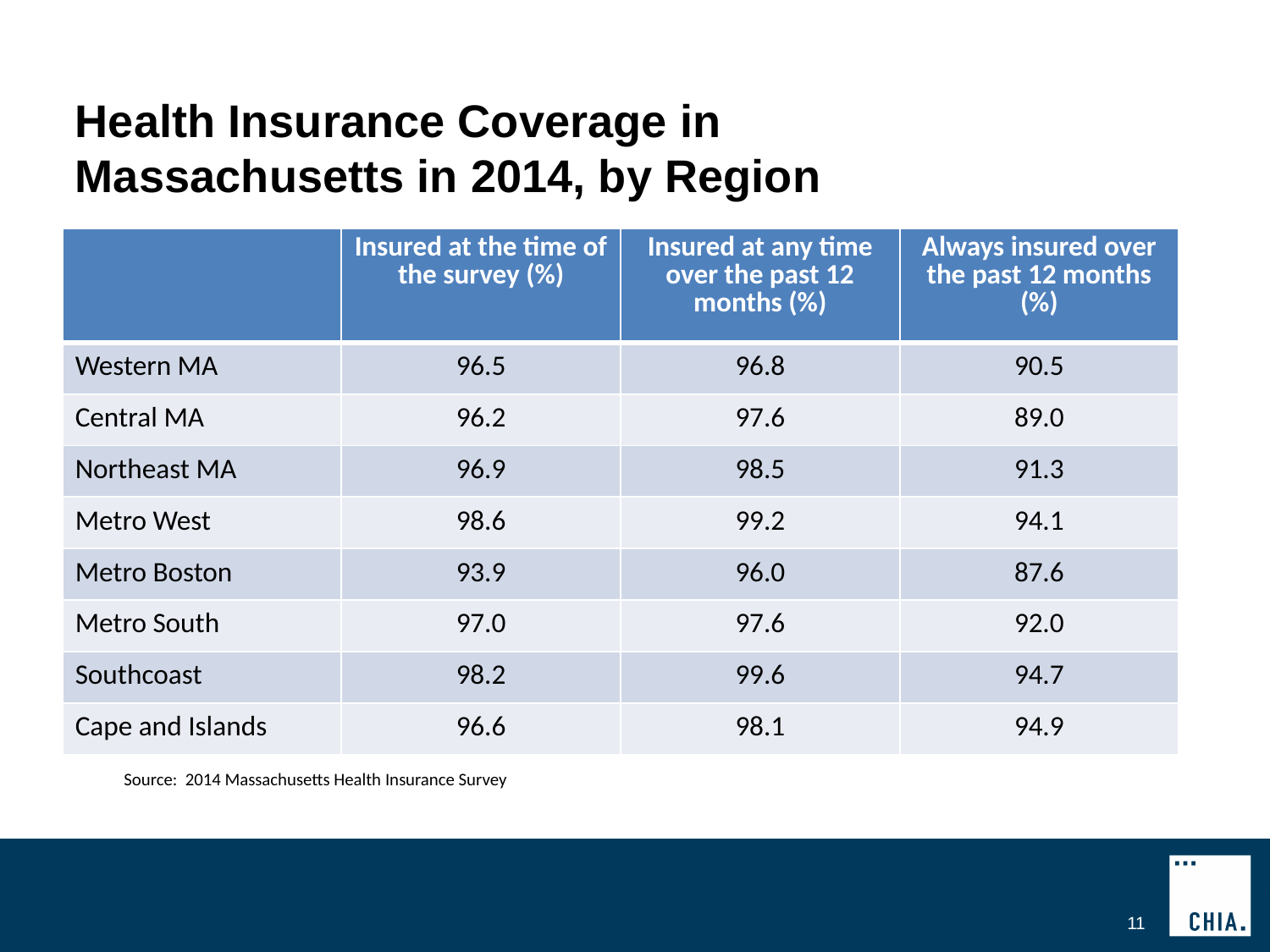

# Health Insurance Coverage in Massachusetts in 2014, by Region
|  | Insured at the time of the survey (%) | Insured at any time over the past 12 months (%) | Always insured over the past 12 months (%) |
| --- | --- | --- | --- |
| Western MA | 96.5 | 96.8 | 90.5 |
| Central MA | 96.2 | 97.6 | 89.0 |
| Northeast MA | 96.9 | 98.5 | 91.3 |
| Metro West | 98.6 | 99.2 | 94.1 |
| Metro Boston | 93.9 | 96.0 | 87.6 |
| Metro South | 97.0 | 97.6 | 92.0 |
| Southcoast | 98.2 | 99.6 | 94.7 |
| Cape and Islands | 96.6 | 98.1 | 94.9 |
Source:  2014 Massachusetts Health Insurance Survey
11